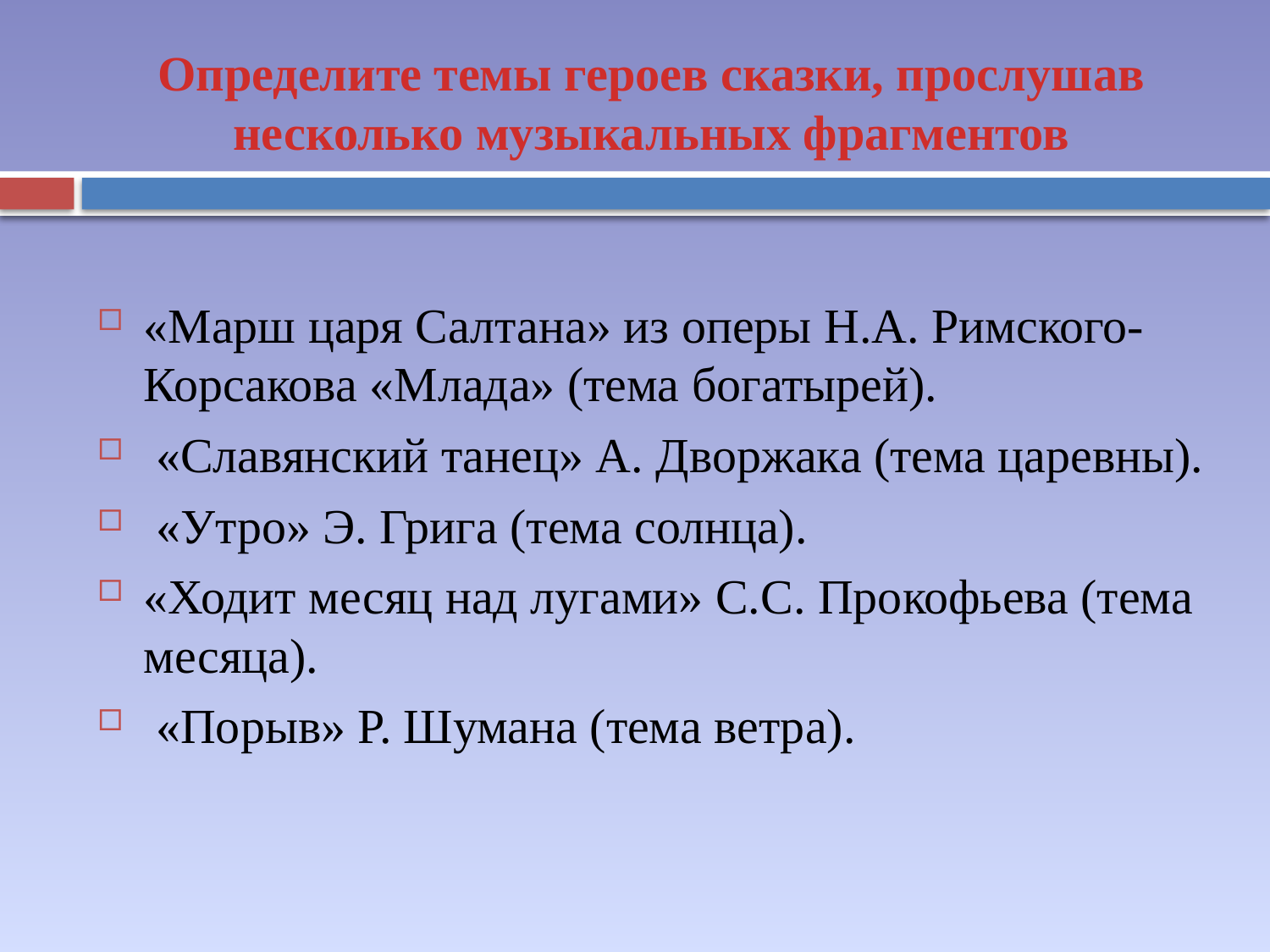

# Определите темы героев сказки, прослушав несколько музыкальных фрагментов
«Марш царя Салтана» из оперы Н.А. Римского-Корсакова «Млада» (тема богатырей).
 «Славянский танец» А. Дворжака (тема царевны).
 «Утро» Э. Грига (тема солнца).
«Ходит месяц над лугами» С.С. Прокофьева (тема месяца).
 «Порыв» Р. Шумана (тема ветра).